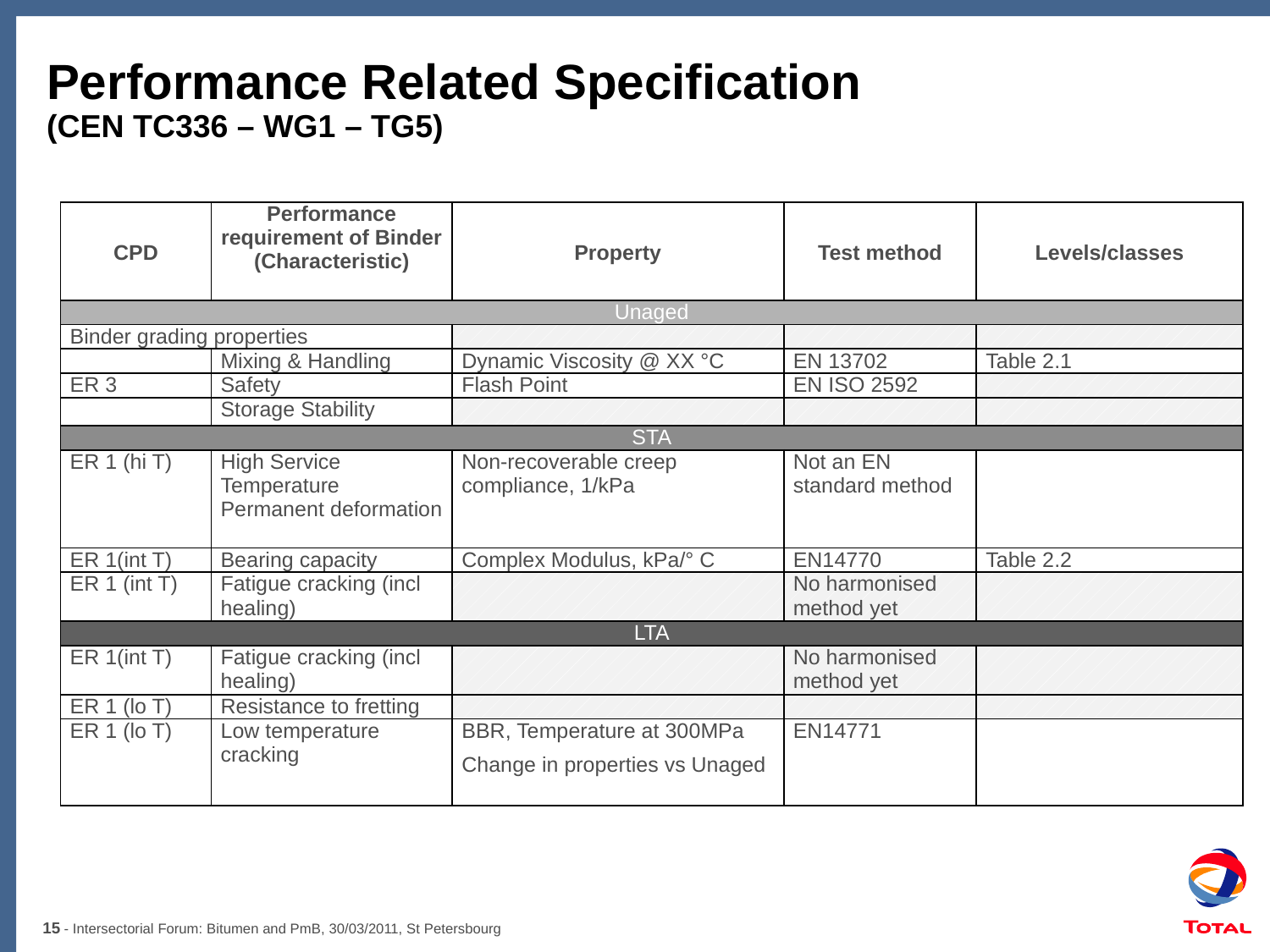

# Performance Related Specification (CEN TC336 – WG1 – TG5)
| CPD | Performance requirement of Binder (Characteristic) | Property | Test method | Levels/classes |
| --- | --- | --- | --- | --- |
| Unaged |  |  |  |  |
| Binder grading properties |  |  |  |  |
|  | Mixing & Handling | Dynamic Viscosity @ XX °C | EN 13702 | Table 2.1 |
| ER 3 | Safety | Flash Point | EN ISO 2592 |  |
|  | Storage Stability |  |  |  |
| STA |  |  |  |  |
| ER 1 (hi T) | High Service Temperature Permanent deformation | Non-recoverable creep compliance, 1/kPa | Not an EN standard method |  |
| ER 1(int T) | Bearing capacity | Complex Modulus, kPa/° C | EN14770 | Table 2.2 |
| ER 1 (int T) | Fatigue cracking (incl healing) |  | No harmonised method yet |  |
| LTA |  |  |  |  |
| ER 1(int T) | Fatigue cracking (incl healing) |  | No harmonised method yet |  |
| ER 1 (lo T) | Resistance to fretting |  |  |  |
| ER 1 (lo T) | Low temperature cracking | BBR, Temperature at 300MPa Change in properties vs Unaged | EN14771 |  |
15
- Intersectorial Forum: Bitumen and PmB, 30/03/2011, St Petersbourg